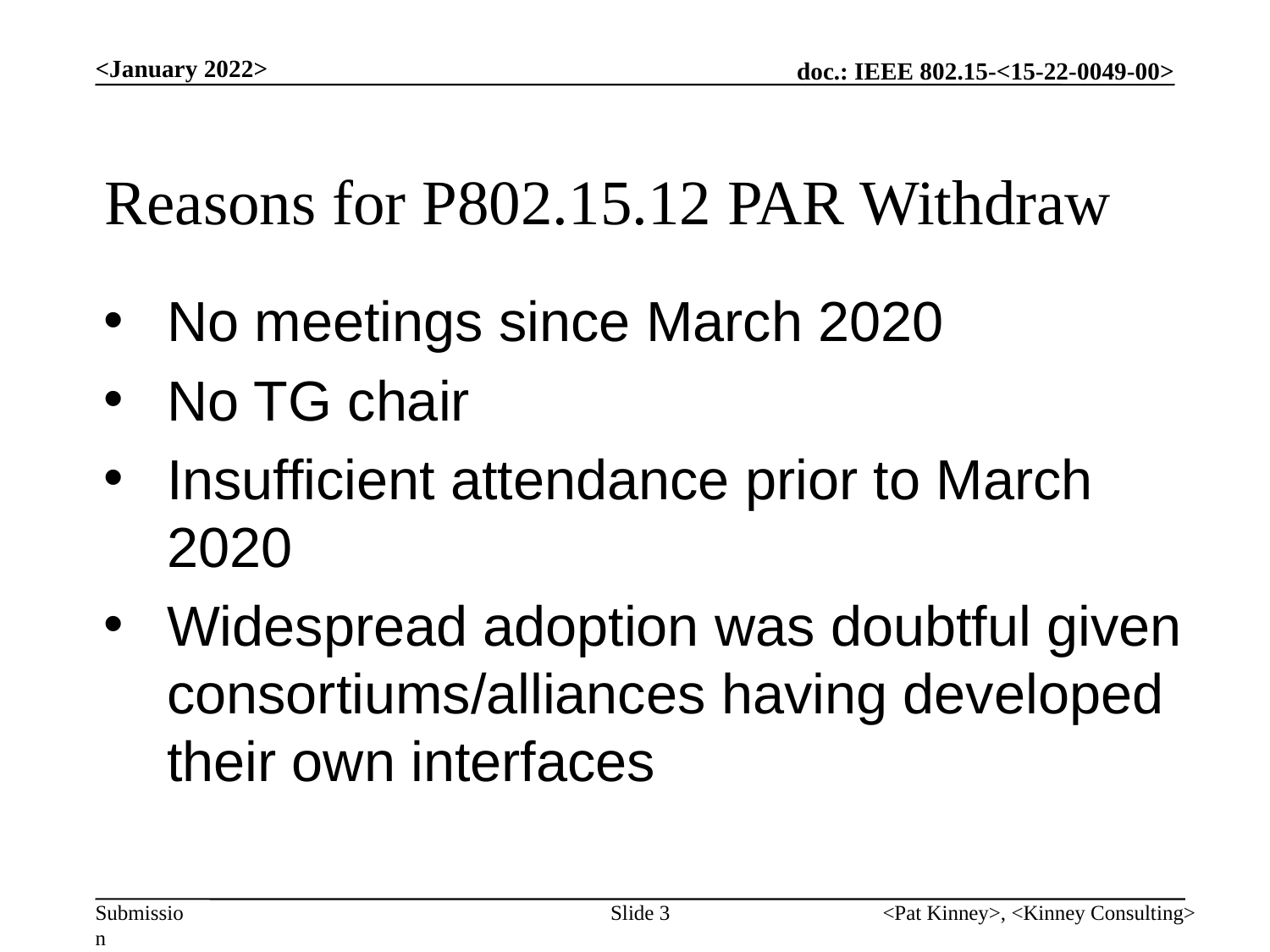

<January 2022>
# Reasons for P802.15.12 PAR Withdraw
No meetings since March 2020
No TG chair
Insufficient attendance prior to March 2020
Widespread adoption was doubtful given consortiums/alliances having developed their own interfaces
Slide 3
<Pat Kinney>, <Kinney Consulting>